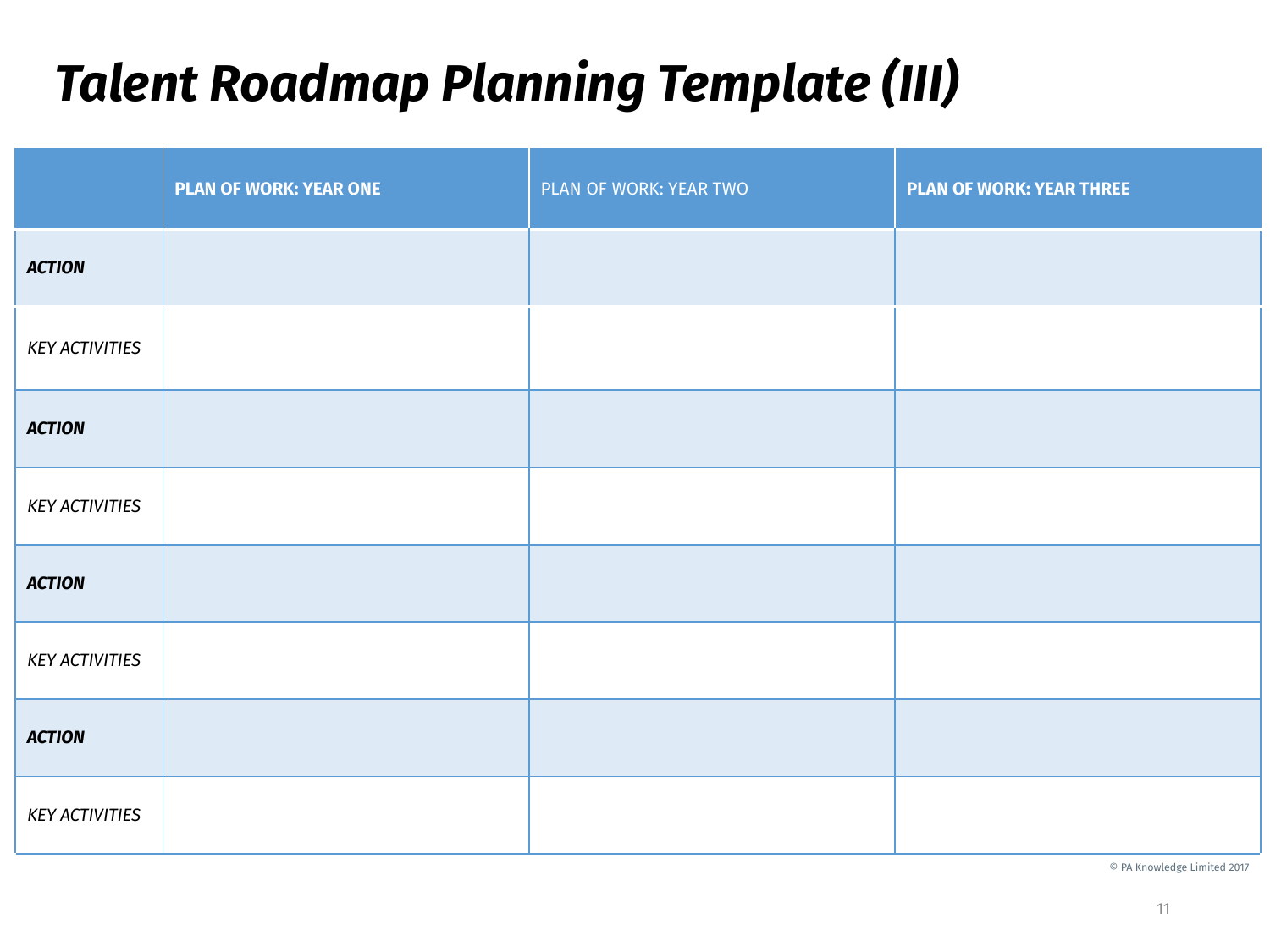

Talent Roadmap Planning Template (III)
|  | PLAN OF WORK: YEAR ONE | PLAN OF WORK: YEAR TWO | PLAN OF WORK: YEAR THREE |
| --- | --- | --- | --- |
| ACTION |  |  |  |
| KEY ACTIVITIES |  |  |  |
| ACTION |  |  |  |
| KEY ACTIVITIES |  |  |  |
| ACTION |  |  |  |
| KEY ACTIVITIES |  |  |  |
| ACTION |  |  |  |
| KEY ACTIVITIES |  |  |  |
| © PA Knowledge Limited 2017 |  |  |  |

11